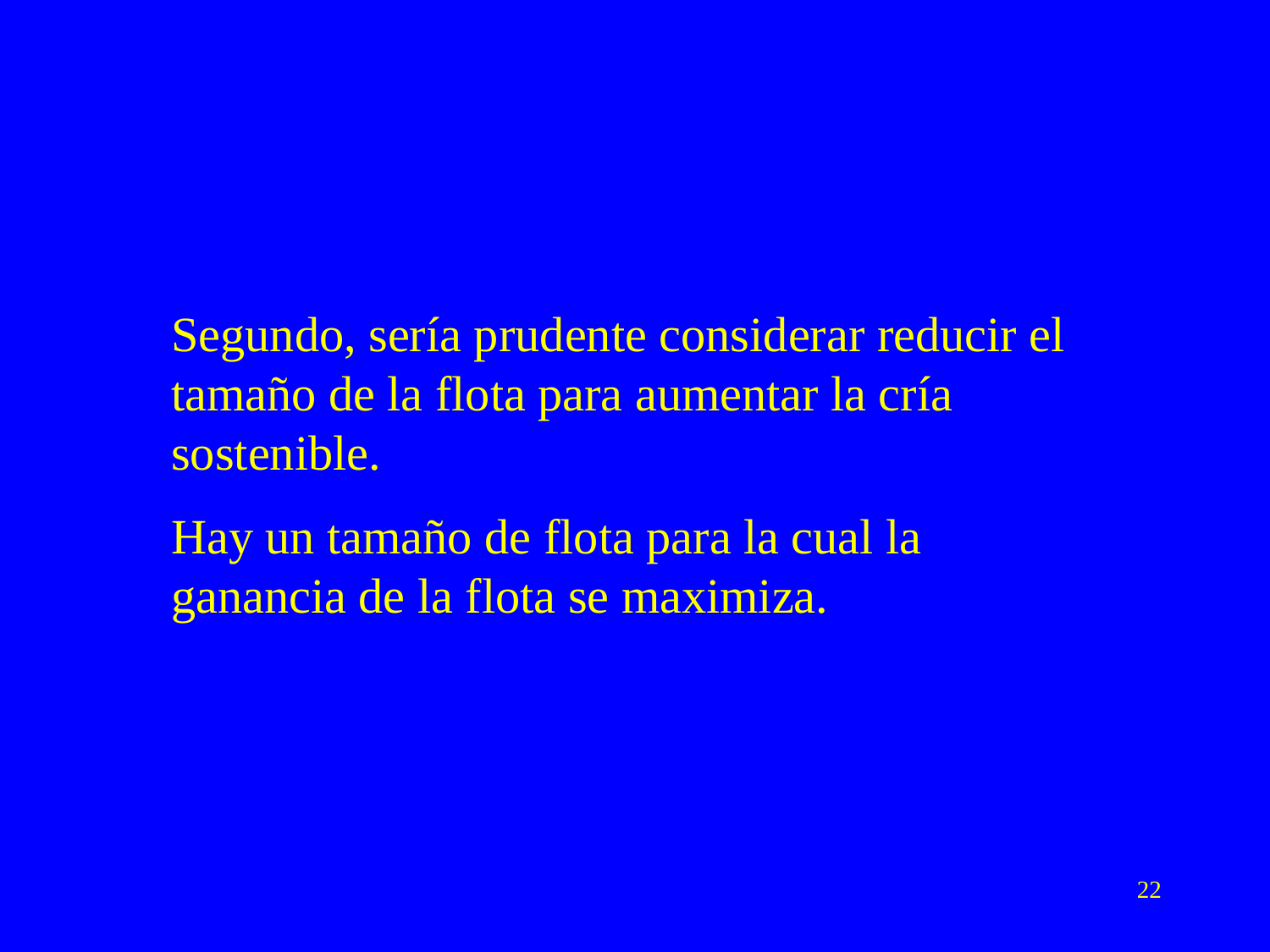

Segundo, sería prudente considerar reducir el tamaño de la flota para aumentar la cría sostenible.
Hay un tamaño de flota para la cual la ganancia de la flota se maximiza.
22